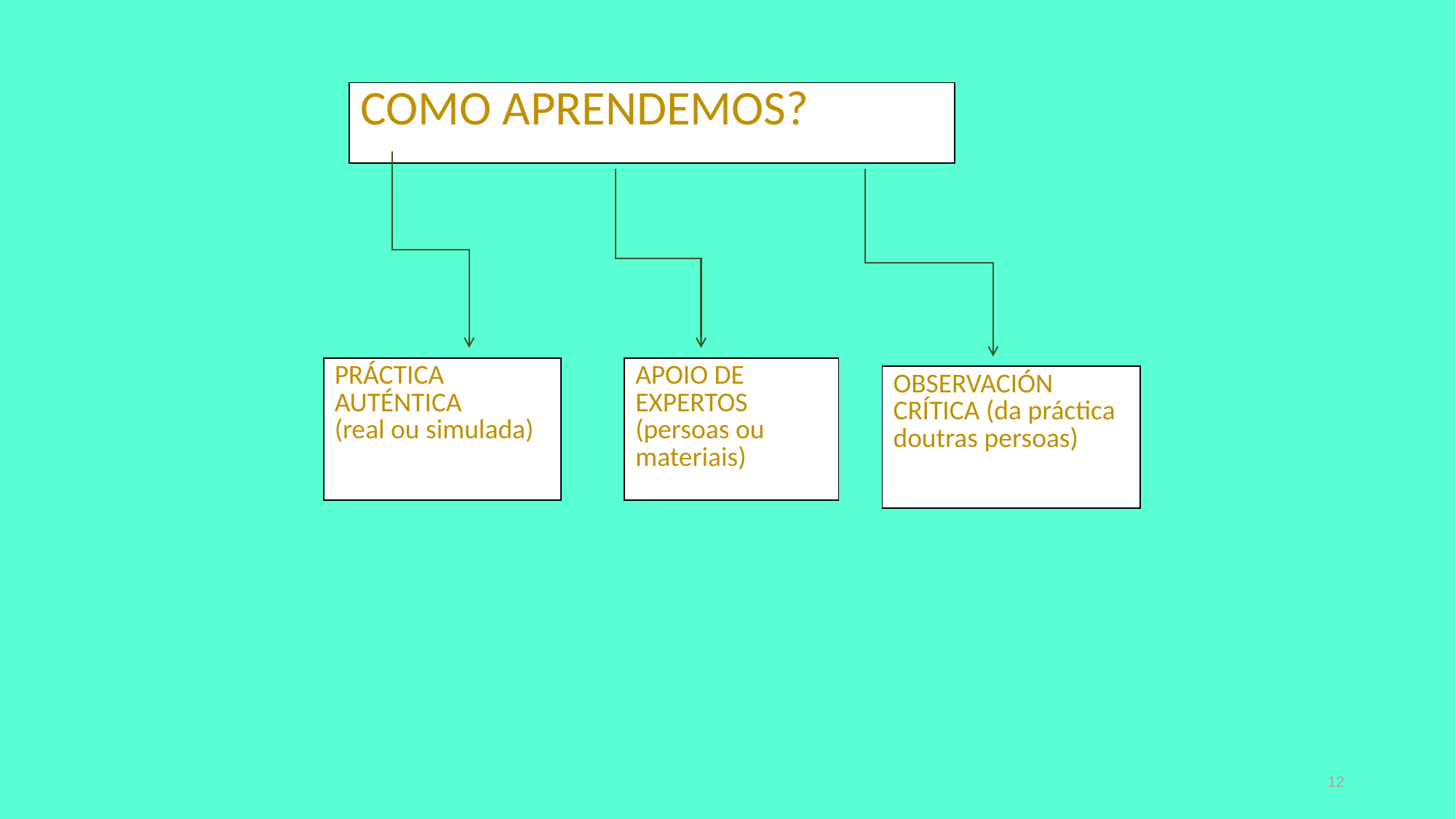

| COMO APRENDEMOS? |
| --- |
| PRÁCTICA AUTÉNTICA (real ou simulada) |
| --- |
| APOIO DE EXPERTOS (persoas ou materiais) |
| --- |
| OBSERVACIÓN CRÍTICA (da práctica doutras persoas) |
| --- |
12